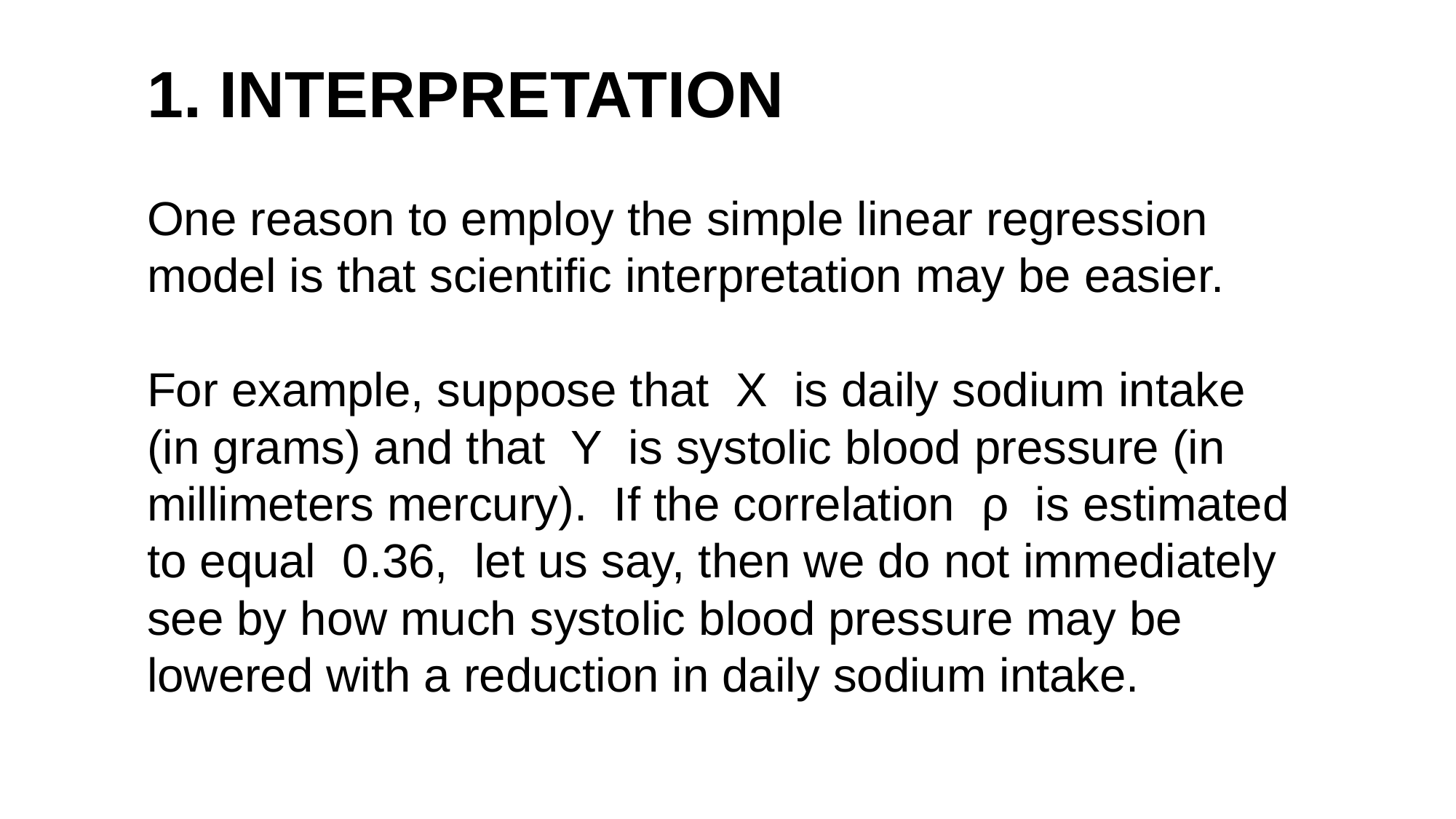

#
1. INTERPRETATION

One reason to employ the simple linear regression model is that scientific interpretation may be easier.

For example, suppose that  X  is daily sodium intake (in grams) and that  Y  is systolic blood pressure (in millimeters mercury).  If the correlation  ρ  is estimated to equal  0.36,  let us say, then we do not immediately see by how much systolic blood pressure may be lowered with a reduction in daily sodium intake.